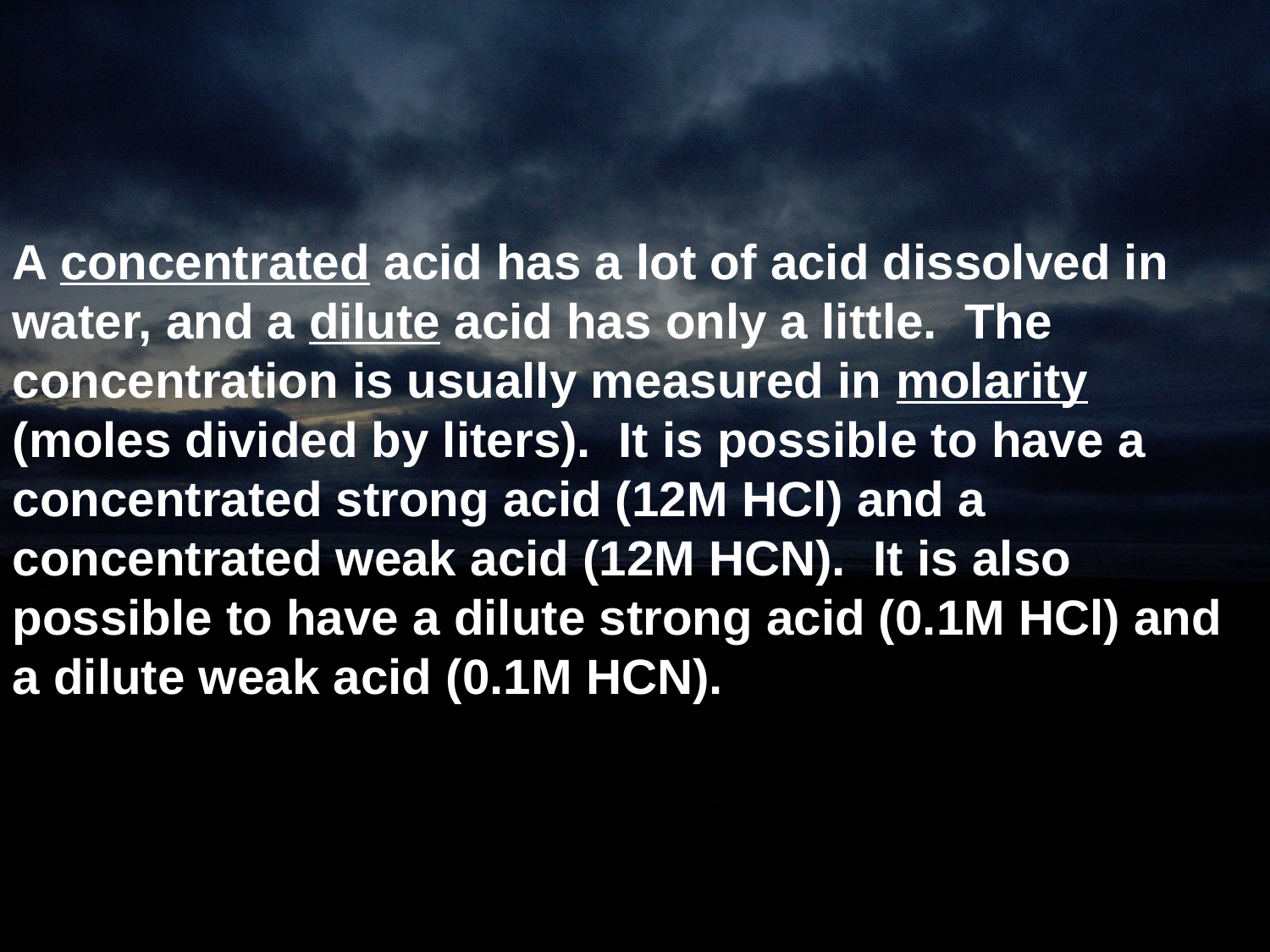

A concentrated acid has a lot of acid dissolved in water, and a dilute acid has only a little.  The concentration is usually measured in molarity (moles divided by liters).  It is possible to have a concentrated strong acid (12M HCl) and a concentrated weak acid (12M HCN).  It is also possible to have a dilute strong acid (0.1M HCl) and a dilute weak acid (0.1M HCN).